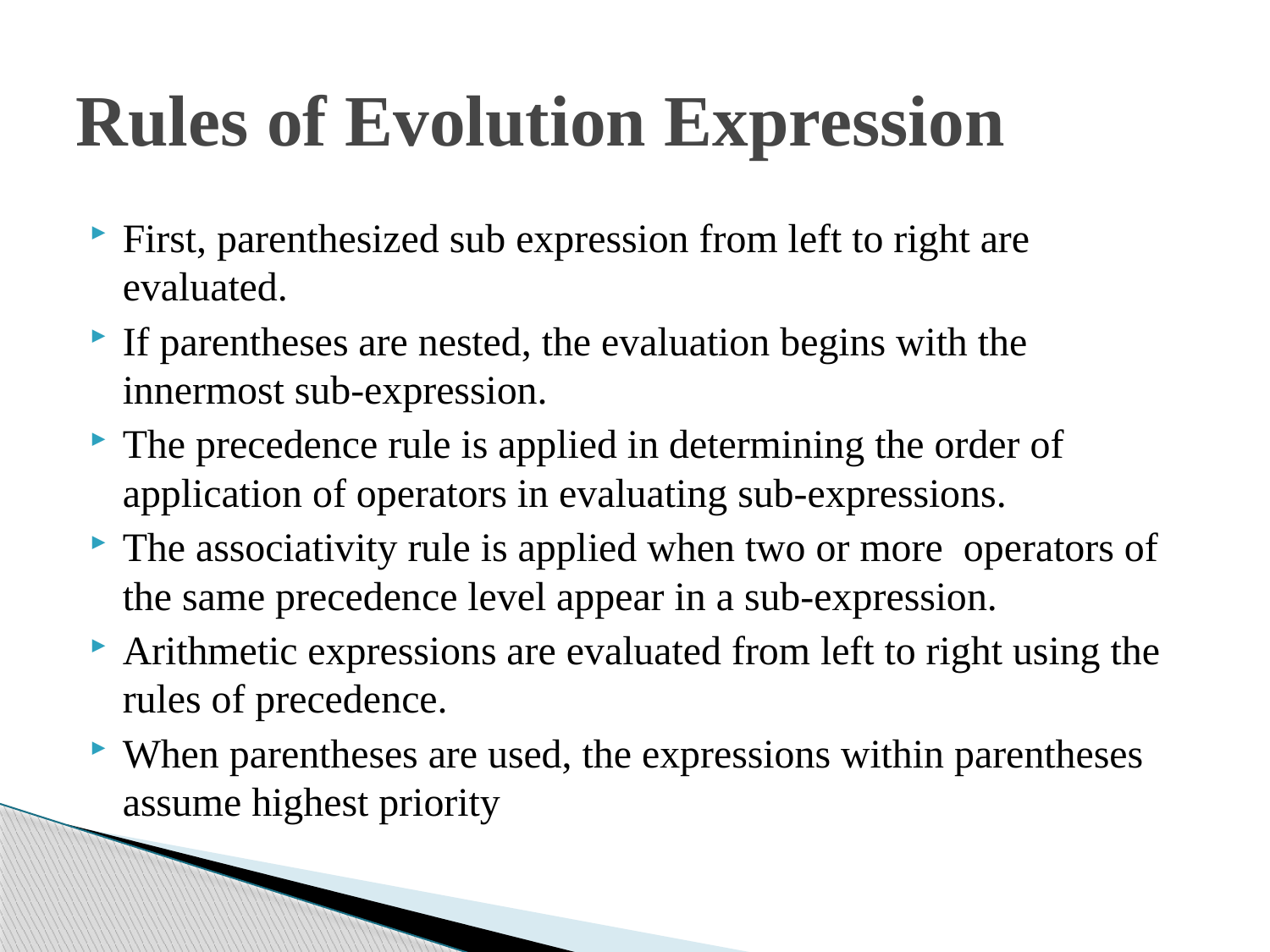

# Rules of Evolution Expression
First, parenthesized sub expression from left to right are evaluated.
If parentheses are nested, the evaluation begins with the innermost sub-expression.
The precedence rule is applied in determining the order of application of operators in evaluating sub-expressions.
The associativity rule is applied when two or more  operators of the same precedence level appear in a sub-expression.
Arithmetic expressions are evaluated from left to right using the rules of precedence.
When parentheses are used, the expressions within parentheses assume highest priority